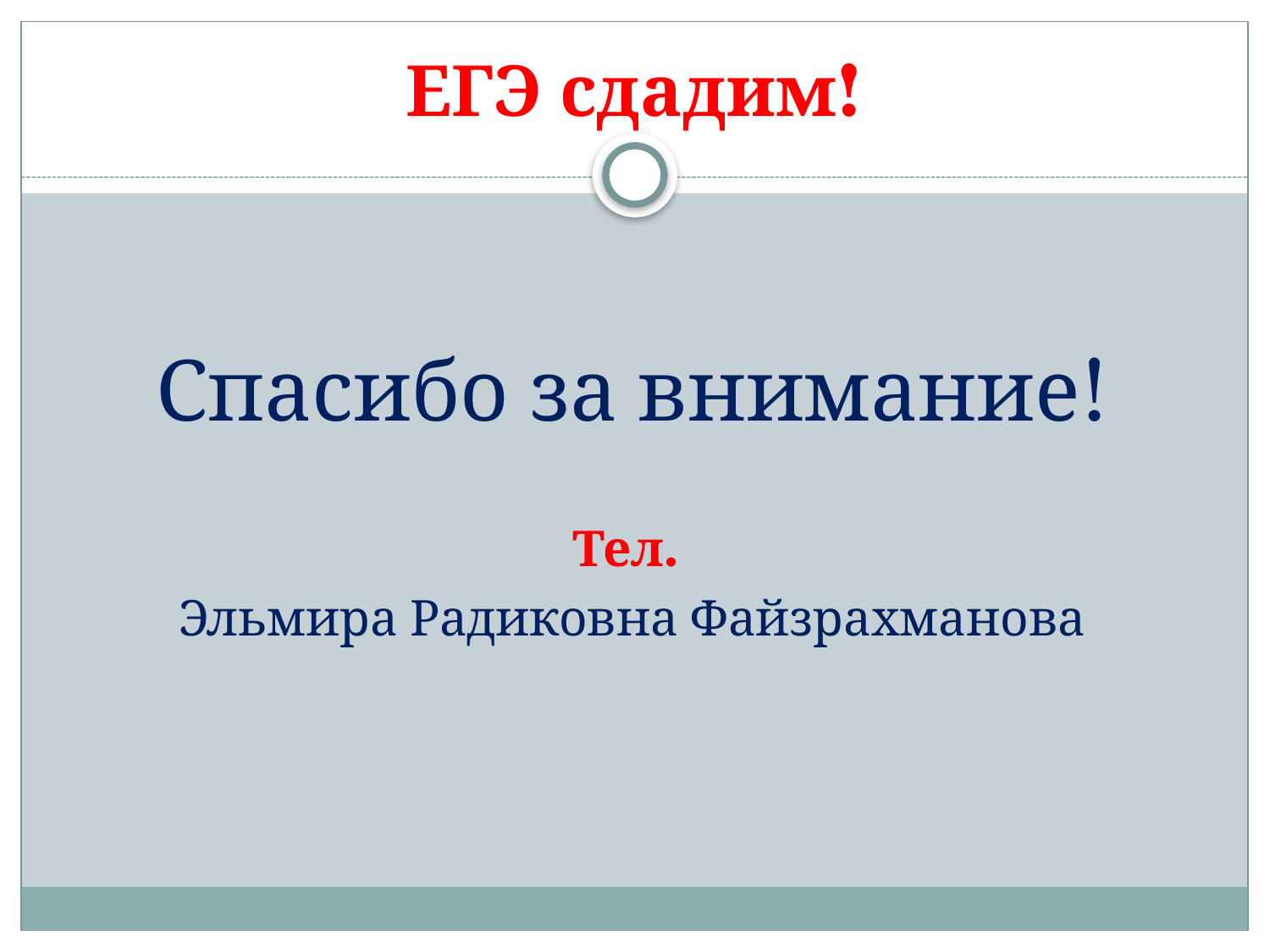

# ЕГЭ сдадим!

Спасибо за внимание!

Тел.
Эльмира Радиковна Файзрахманова